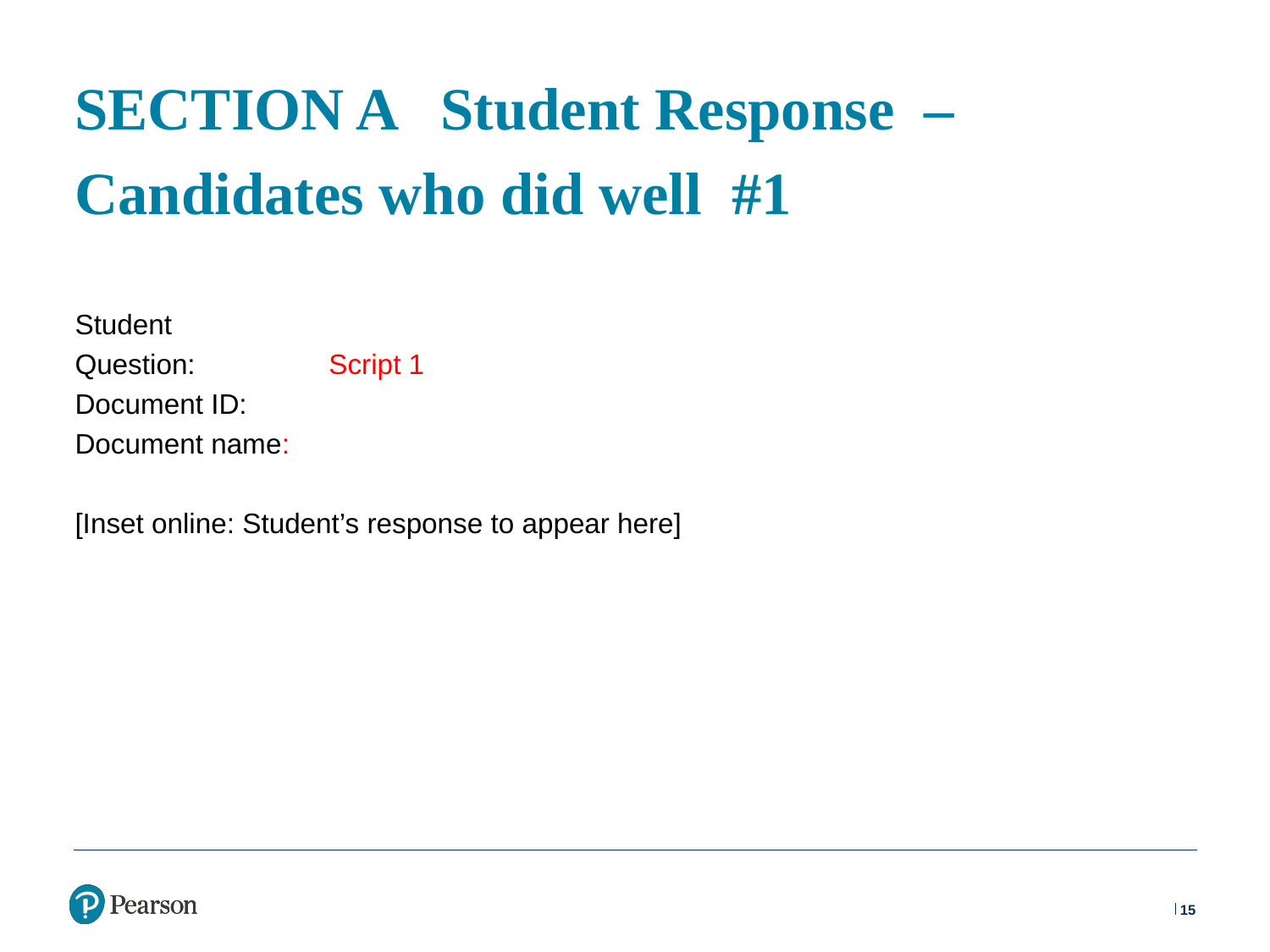

# SECTION A   Student Response  – Candidates who did well  #1
Student
Question:                 Script 1
Document ID:
Document name:

[Inset online: Student’s response to appear here]

15